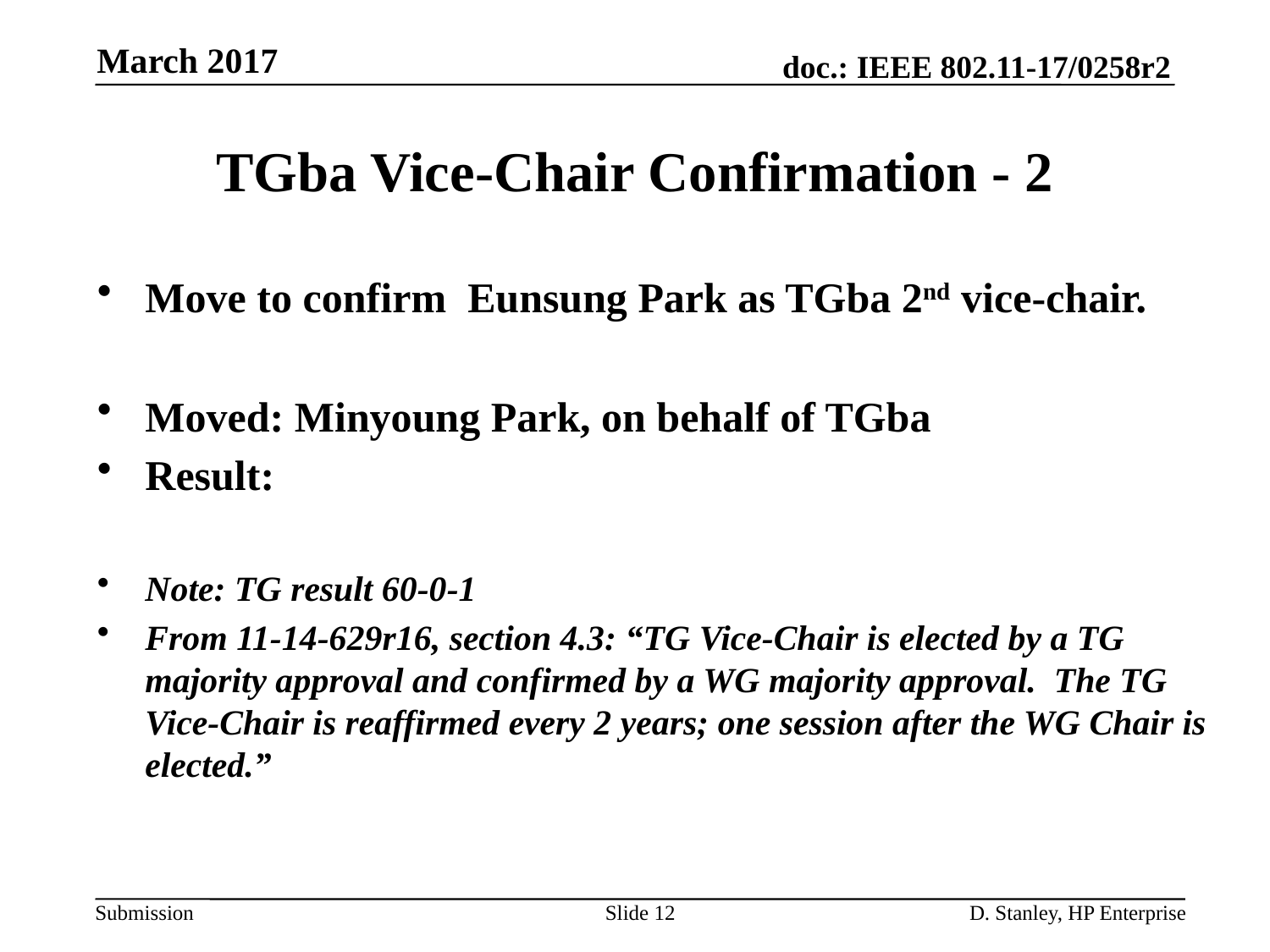

March 2017
# TGba Vice-Chair Confirmation - 2
Move to confirm  Eunsung Park as TGba 2nd vice-chair.

Moved: Minyoung Park, on behalf of TGba
Result:

Note: TG result 60-0-1
From 11-14-629r16, section 4.3: “TG Vice-Chair is elected by a TG majority approval and confirmed by a WG majority approval.  The TG Vice-Chair is reaffirmed every 2 years; one session after the WG Chair is elected.”

Slide 12
D. Stanley, HP Enterprise